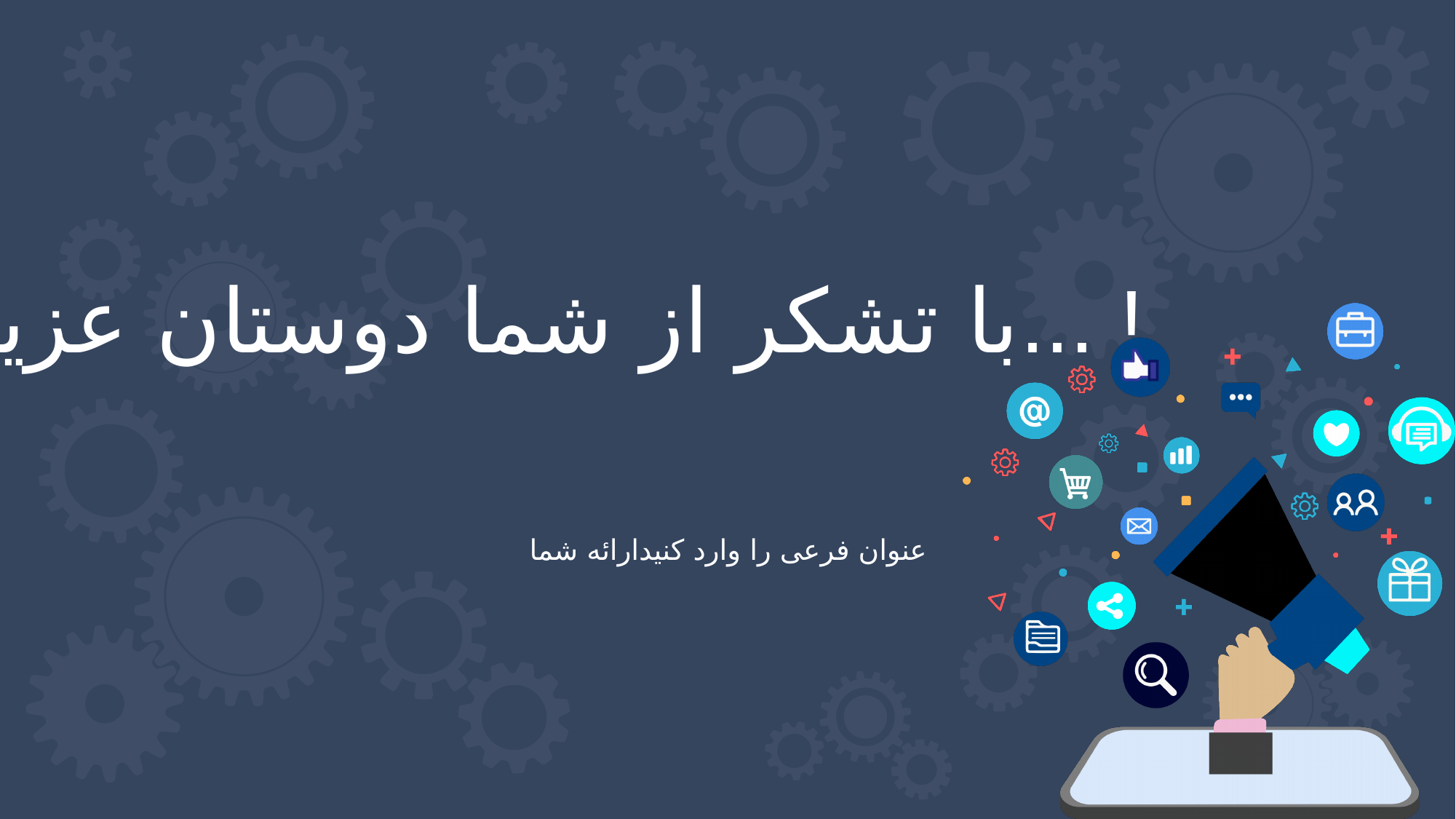

با تشکر از شما دوستان عزیز... !

عنوان فرعی را وارد کنیدارائه شما